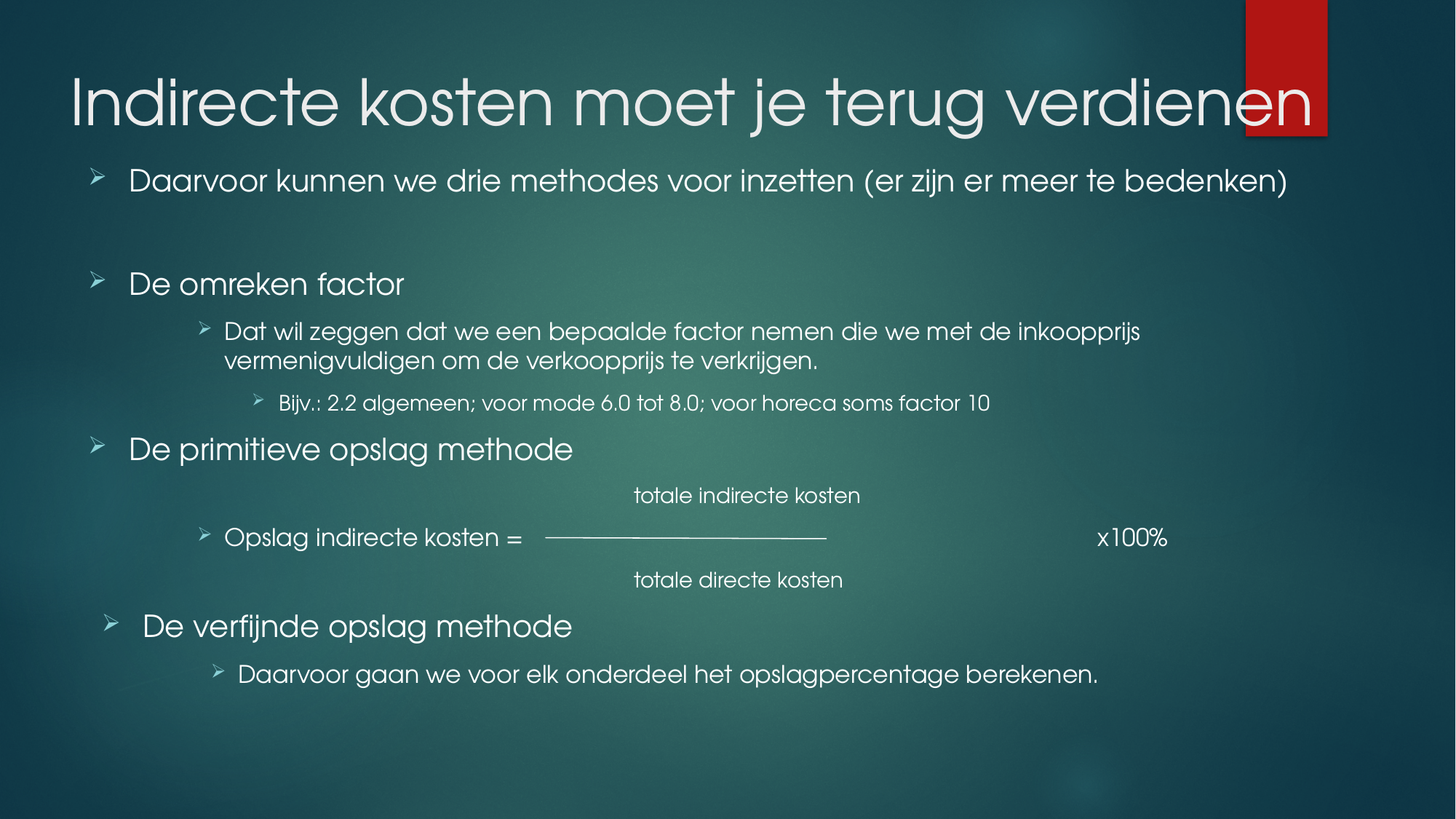

# Indirecte kosten moet je terug verdienen
Daarvoor kunnen we drie methodes voor inzetten (er zijn er meer te bedenken)

De omreken factor
Dat wil zeggen dat we een bepaalde factor nemen die we met de inkoopprijs vermenigvuldigen om de verkoopprijs te verkrijgen.
Bijv.: 2.2 algemeen; voor mode 6.0 tot 8.0; voor horeca soms factor 10
De primitieve opslag methode
	totale indirecte kosten
Opslag indirecte kosten = 						x100%
	totale directe kosten
De verfijnde opslag methode
Daarvoor gaan we voor elk onderdeel het opslagpercentage berekenen.